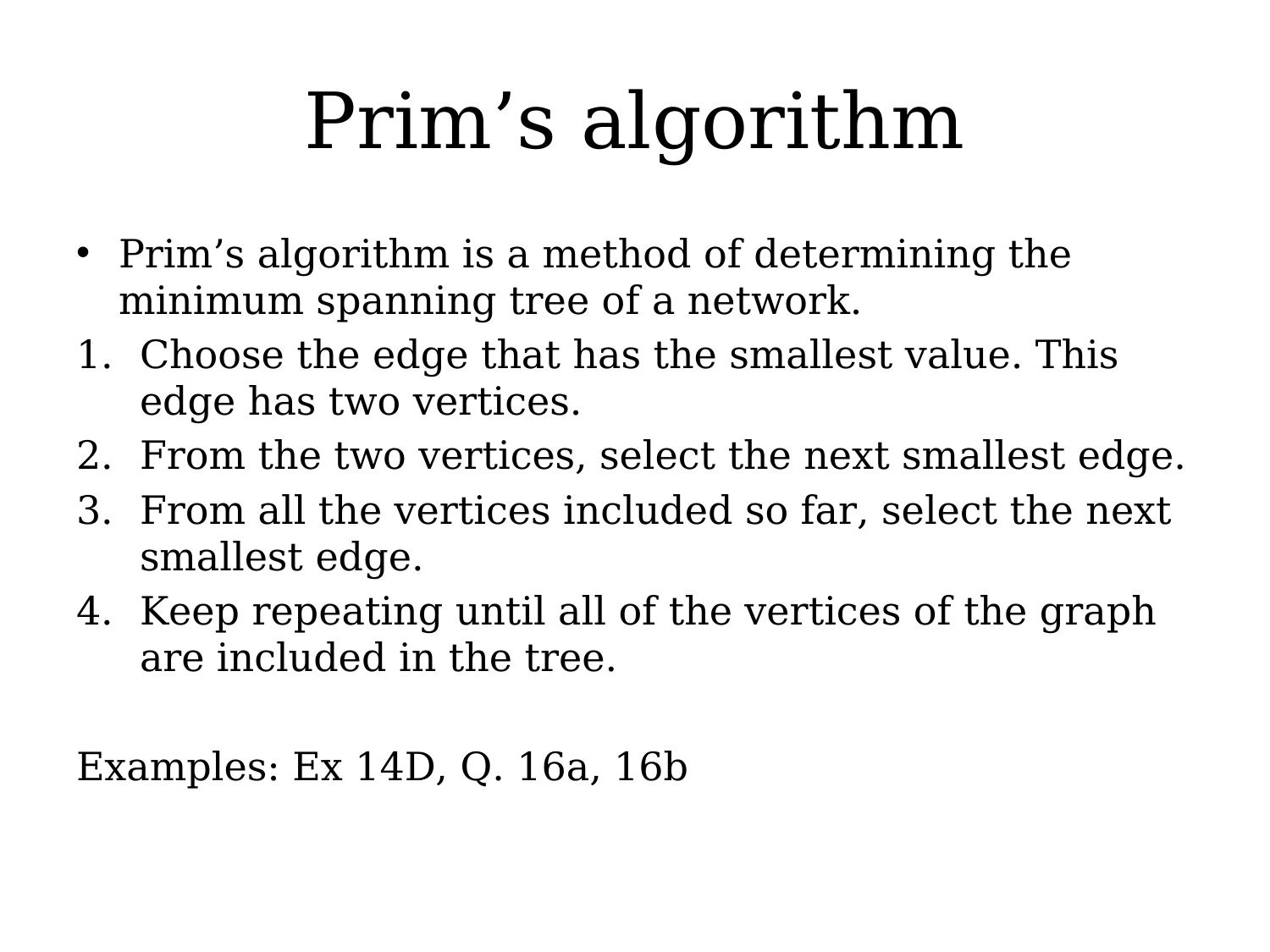

# Prim’s algorithm
Prim’s algorithm is a method of determining the minimum spanning tree of a network.
Choose the edge that has the smallest value. This edge has two vertices.
From the two vertices, select the next smallest edge.
From all the vertices included so far, select the next smallest edge.
Keep repeating until all of the vertices of the graph are included in the tree.

Examples: Ex 14D, Q. 16a, 16b